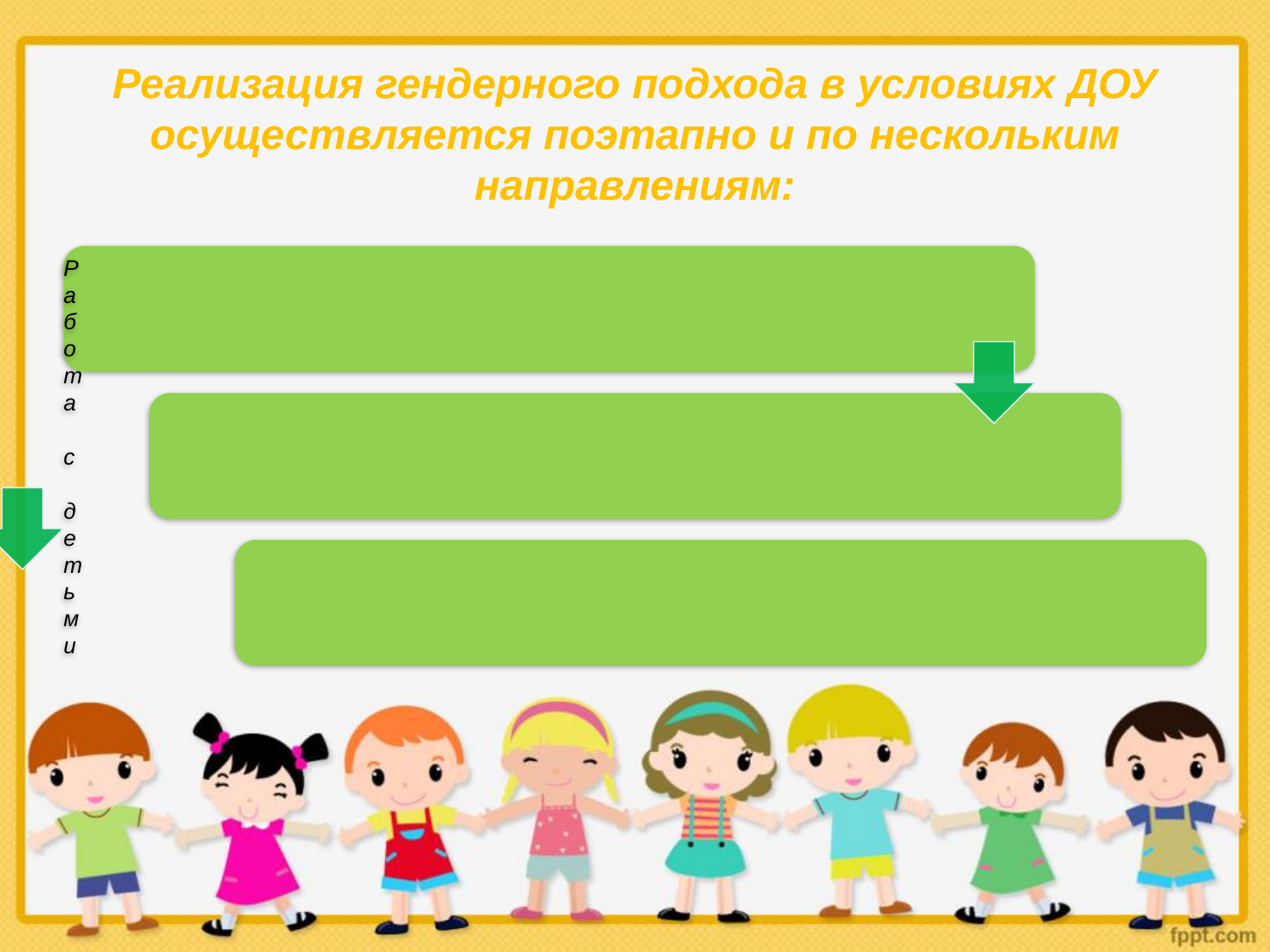

# Реализация гендерного подхода в условиях ДОУ осуществляется поэтапно и по нескольким направлениям:
Работа с родителями
Работа с детьми